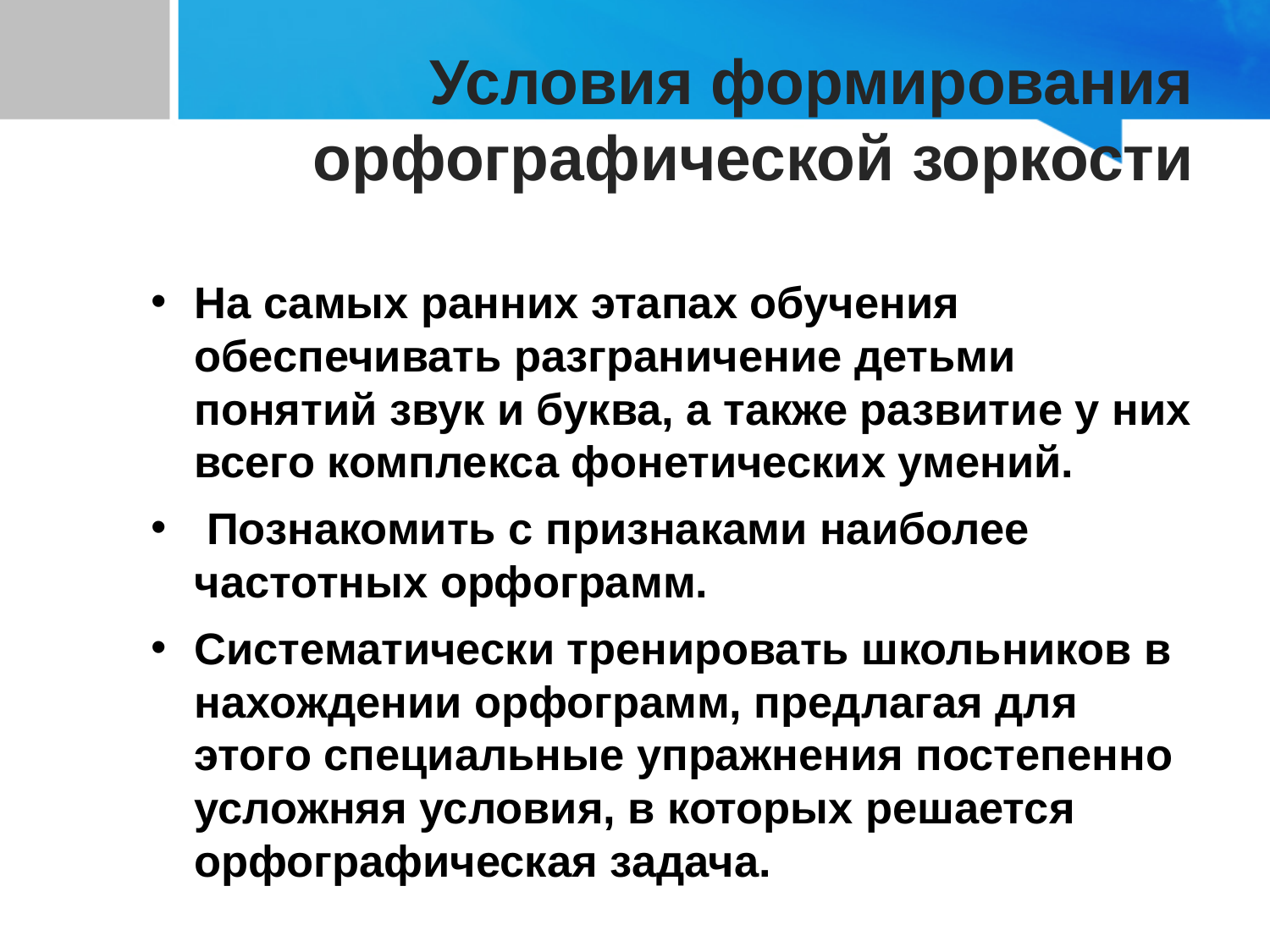

# Условия формирования орфографической зоркости
На самых ранних этапах обучения обеспечивать разграничение детьми понятий звук и буква, а также развитие у них всего комплекса фонетических умений.
 Познакомить с признаками наиболее частотных орфограмм.
Систематически тренировать школьников в нахождении орфограмм, предлагая для этого специальные упражнения постепенно усложняя условия, в которых решается орфографическая задача.